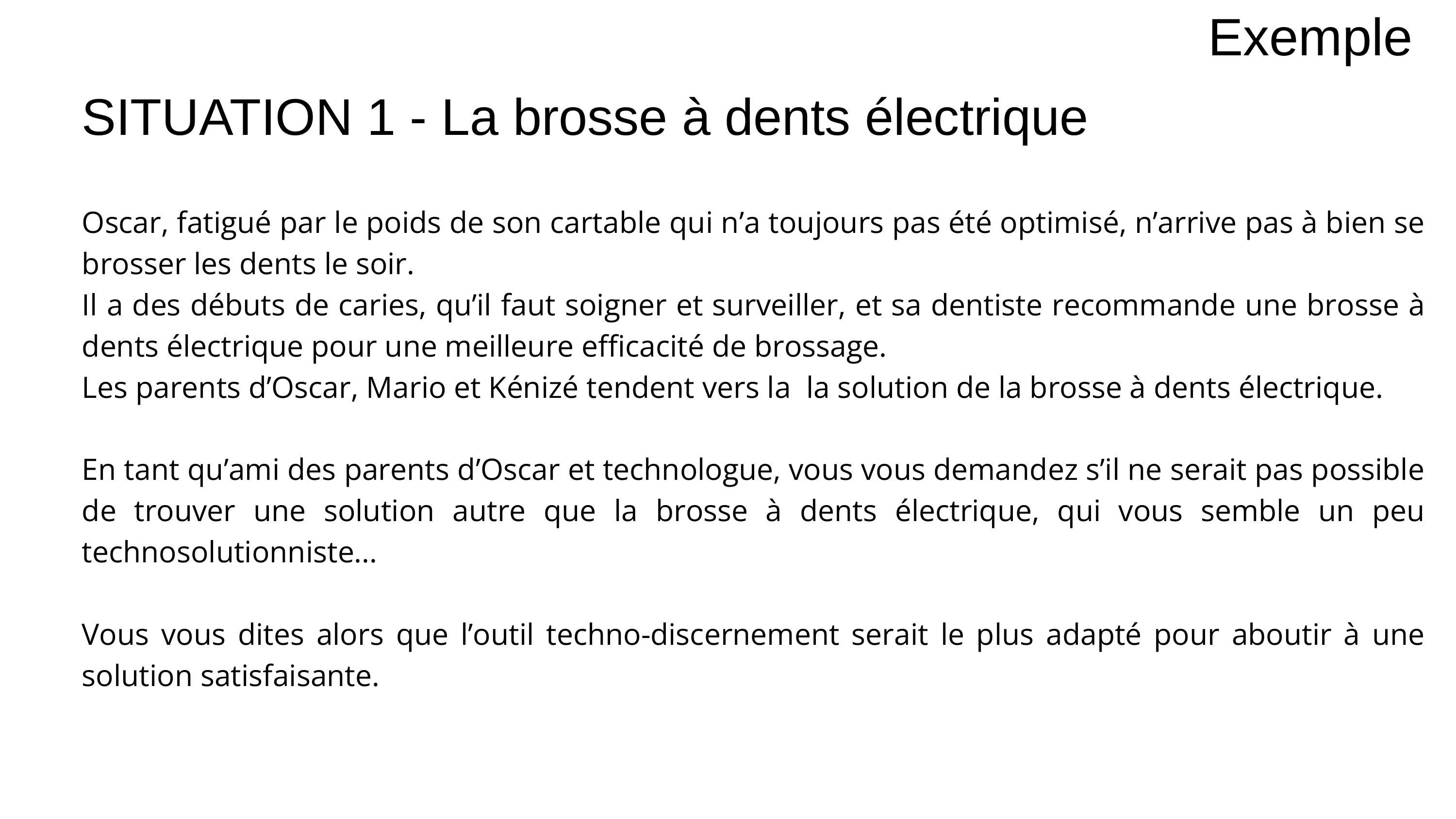

Exemple
SITUATION 1 - La brosse à dents électrique
Oscar, fatigué par le poids de son cartable qui n’a toujours pas été optimisé, n’arrive pas à bien se brosser les dents le soir.
Il a des débuts de caries, qu’il faut soigner et surveiller, et sa dentiste recommande une brosse à dents électrique pour une meilleure efficacité de brossage.
Les parents d’Oscar, Mario et Kénizé tendent vers la  la solution de la brosse à dents électrique.

En tant qu’ami des parents d’Oscar et technologue, vous vous demandez s’il ne serait pas possible de trouver une solution autre que la brosse à dents électrique, qui vous semble un peu technosolutionniste...

Vous vous dites alors que l’outil techno-discernement serait le plus adapté pour aboutir à une solution satisfaisante.